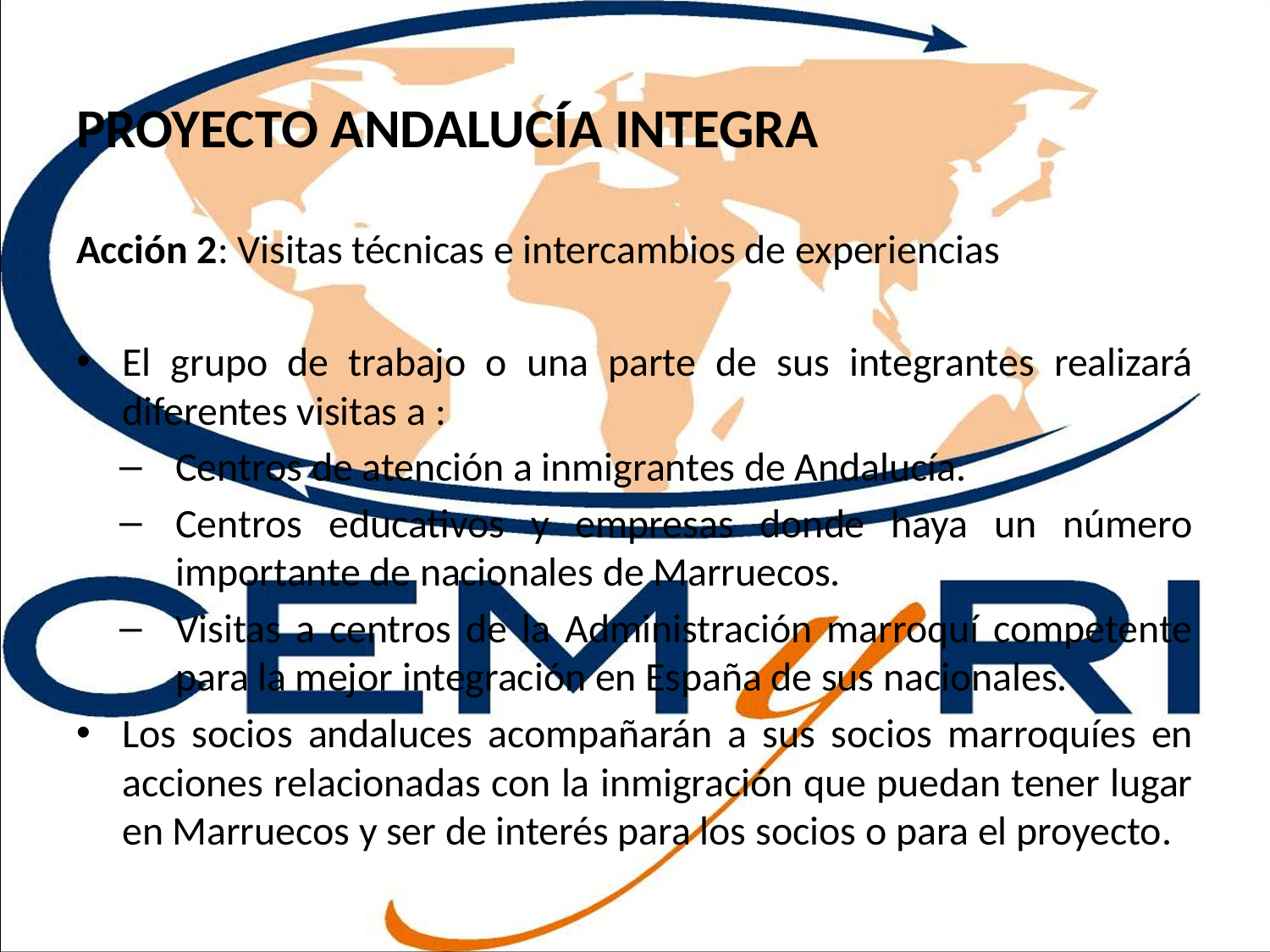

PROYECTO ANDALUCÍA INTEGRA

Acción 2: Visitas técnicas e intercambios de experiencias

El grupo de trabajo o una parte de sus integrantes realizará diferentes visitas a :
Centros de atención a inmigrantes de Andalucía.
Centros educativos y empresas donde haya un número importante de nacionales de Marruecos.
Visitas a centros de la Administración marroquí competente para la mejor integración en España de sus nacionales.
Los socios andaluces acompañarán a sus socios marroquíes en acciones relacionadas con la inmigración que puedan tener lugar en Marruecos y ser de interés para los socios o para el proyecto.